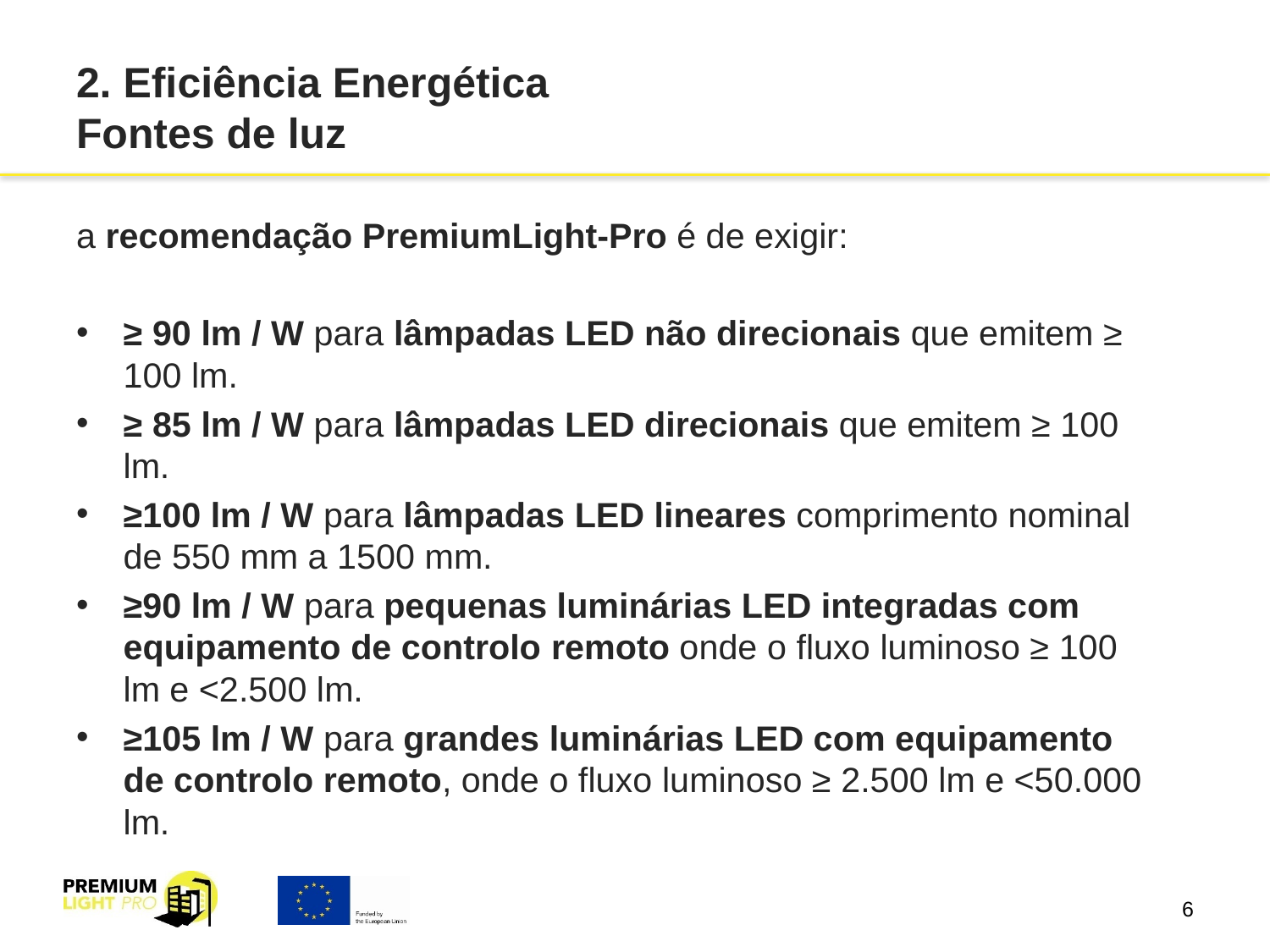

# 2. Eficiência Energética Fontes de luz
a recomendação PremiumLight-Pro é de exigir:

≥ 90 lm / W para lâmpadas LED não direcionais que emitem ≥ 100 lm.
≥ 85 lm / W para lâmpadas LED direcionais que emitem ≥ 100 lm.
≥100 lm / W para lâmpadas LED lineares comprimento nominal de 550 mm a 1500 mm.
≥90 lm / W para pequenas luminárias LED integradas com equipamento de controlo remoto onde o fluxo luminoso ≥ 100 lm e <2.500 lm.
≥105 lm / W para grandes luminárias LED com equipamento de controlo remoto, onde o fluxo luminoso ≥ 2.500 lm e <50.000 lm.